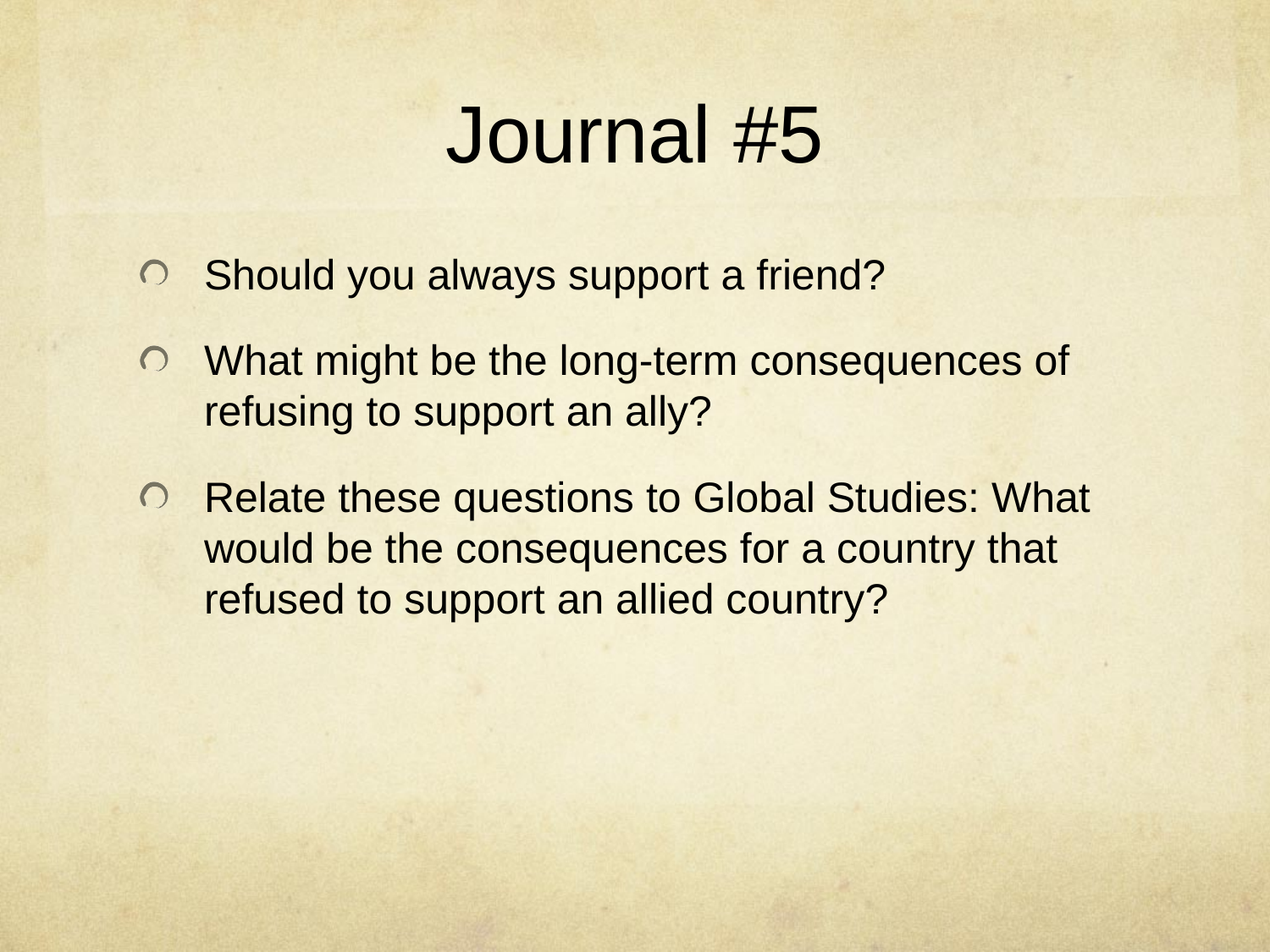

# Journal #5
Should you always support a friend?
What might be the long-term consequences of refusing to support an ally?
Relate these questions to Global Studies: What would be the consequences for a country that refused to support an allied country?